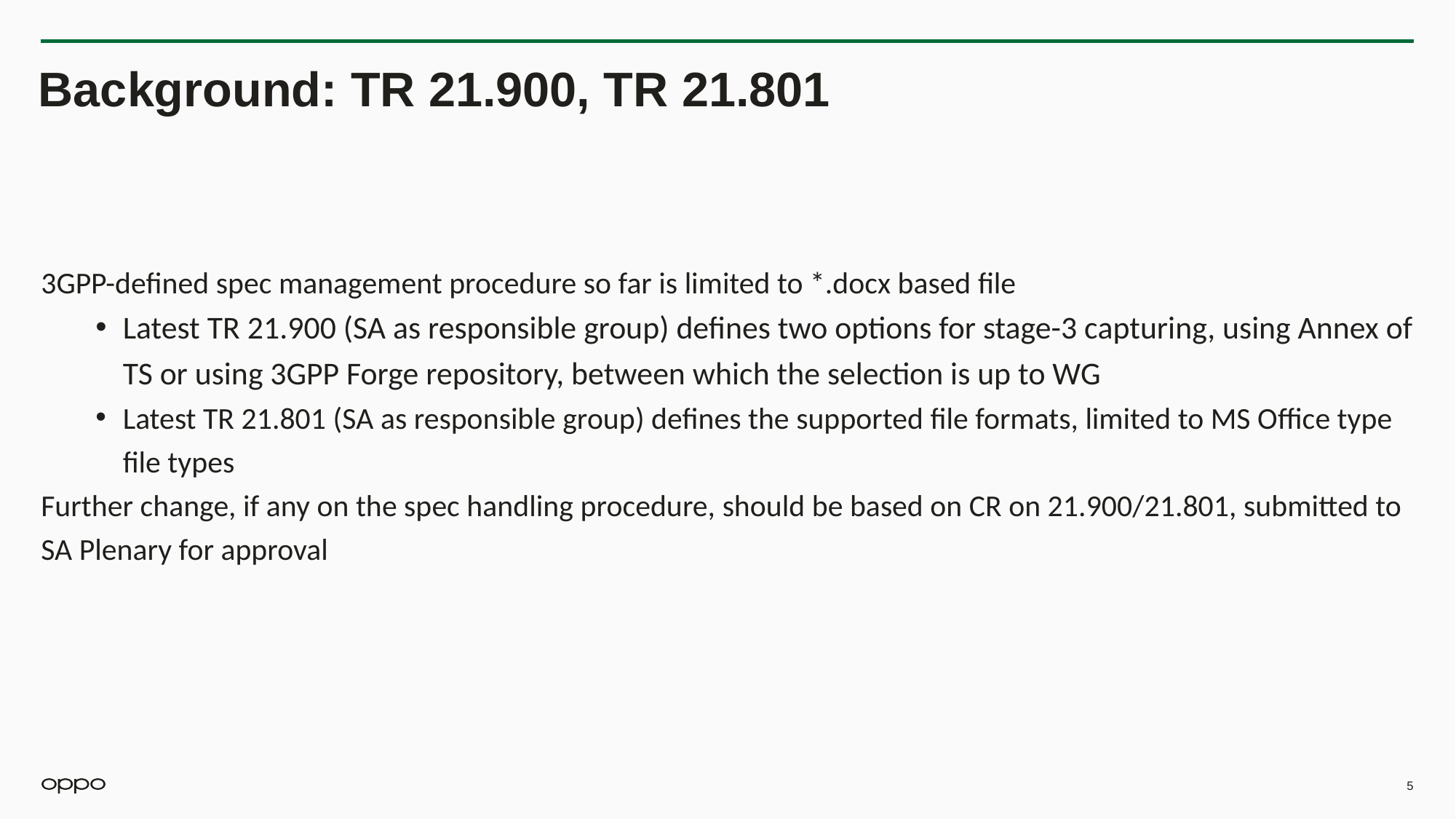

# Background: TR 21.900, TR 21.801
3GPP-defined spec management procedure so far is limited to *.docx based file
Latest TR 21.900 (SA as responsible group) defines two options for stage-3 capturing, using Annex of TS or using 3GPP Forge repository, between which the selection is up to WG
Latest TR 21.801 (SA as responsible group) defines the supported file formats, limited to MS Office type file types
Further change, if any on the spec handling procedure, should be based on CR on 21.900/21.801, submitted to SA Plenary for approval

5